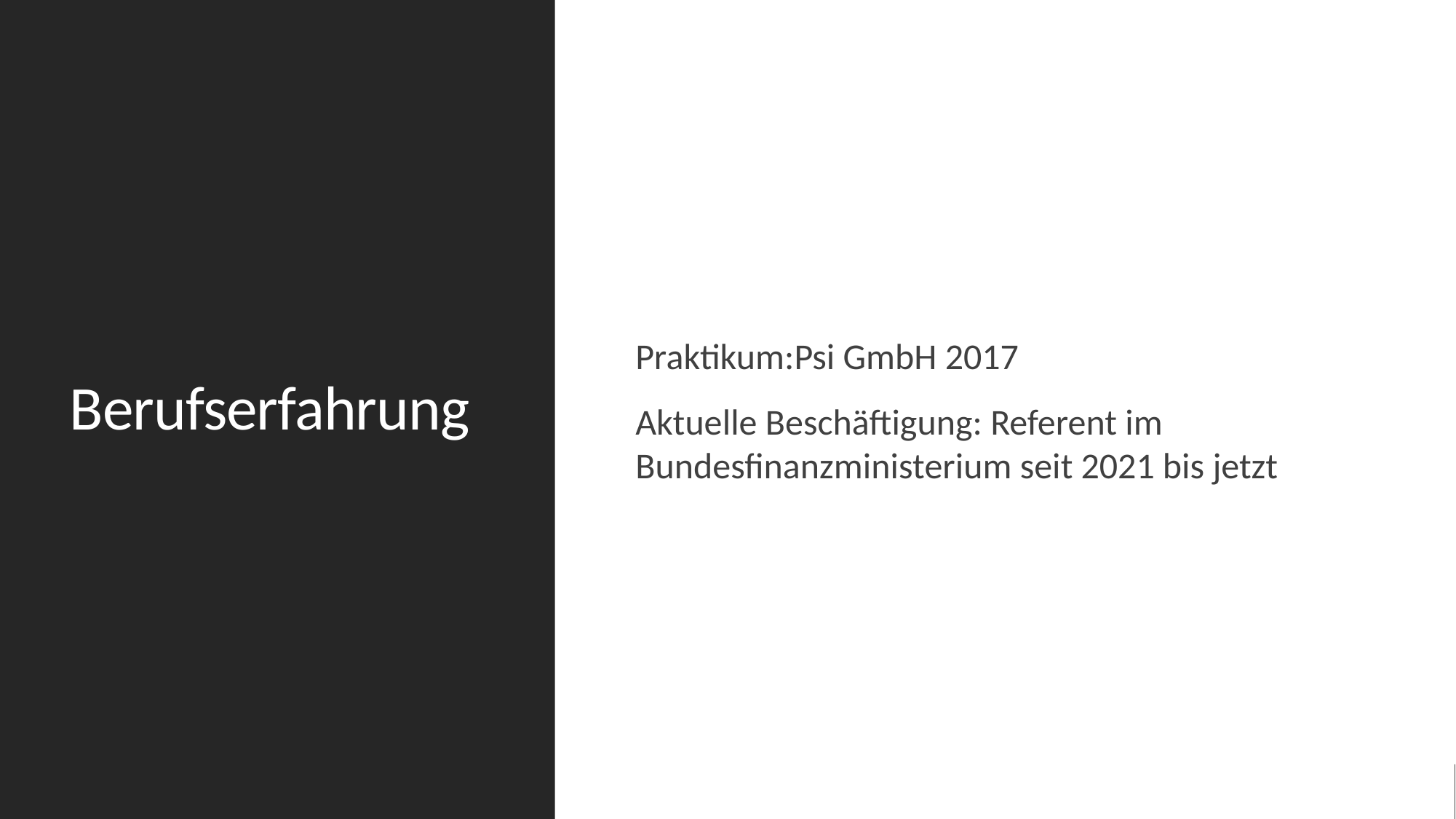

# Berufserfahrung
Praktikum:Psi GmbH 2017
Aktuelle Beschäftigung: Referent im Bundesfinanzministerium seit 2021 bis jetzt